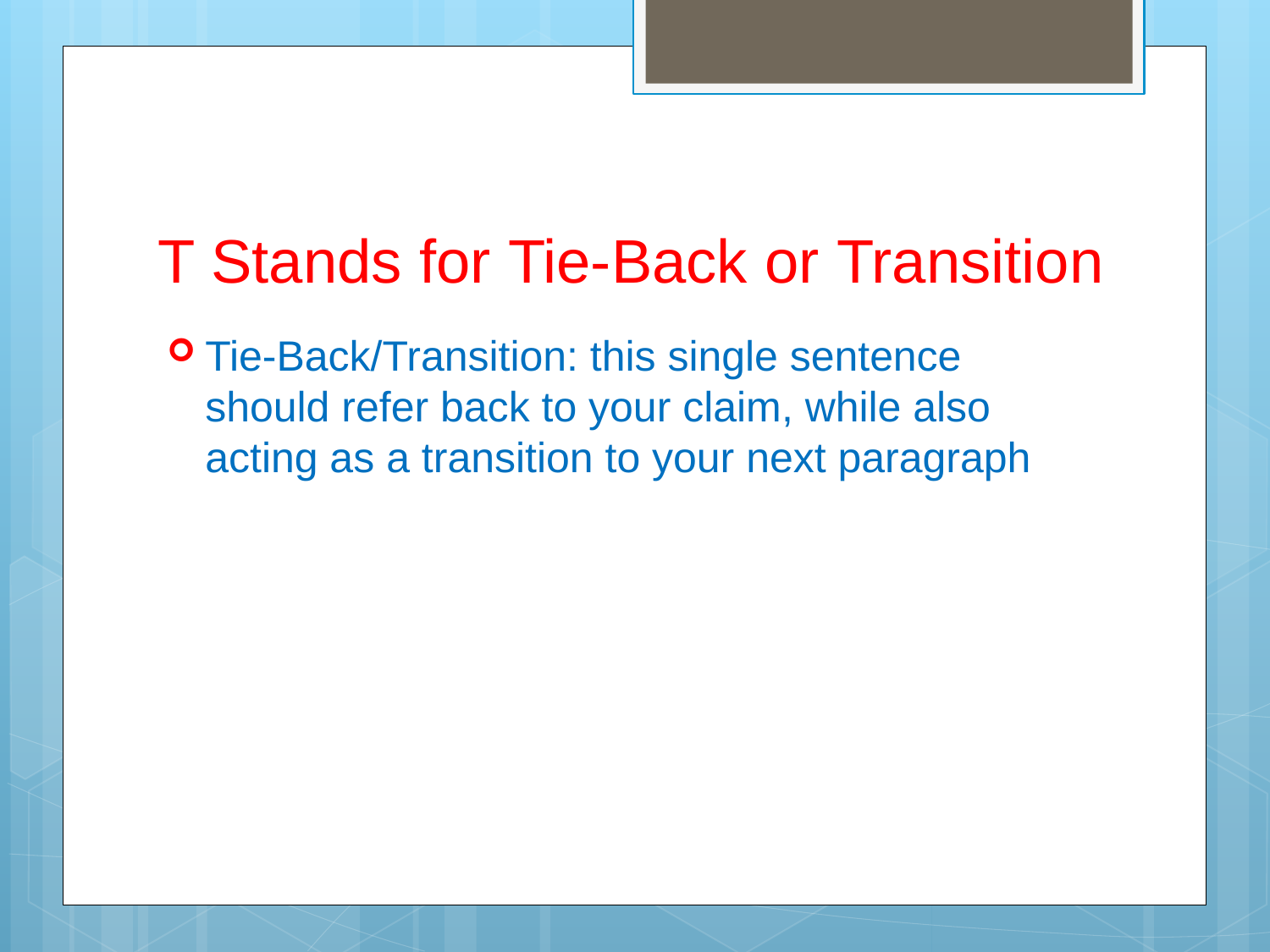

# T Stands for Tie-Back or Transition
Tie-Back/Transition: this single sentence should refer back to your claim, while also acting as a transition to your next paragraph